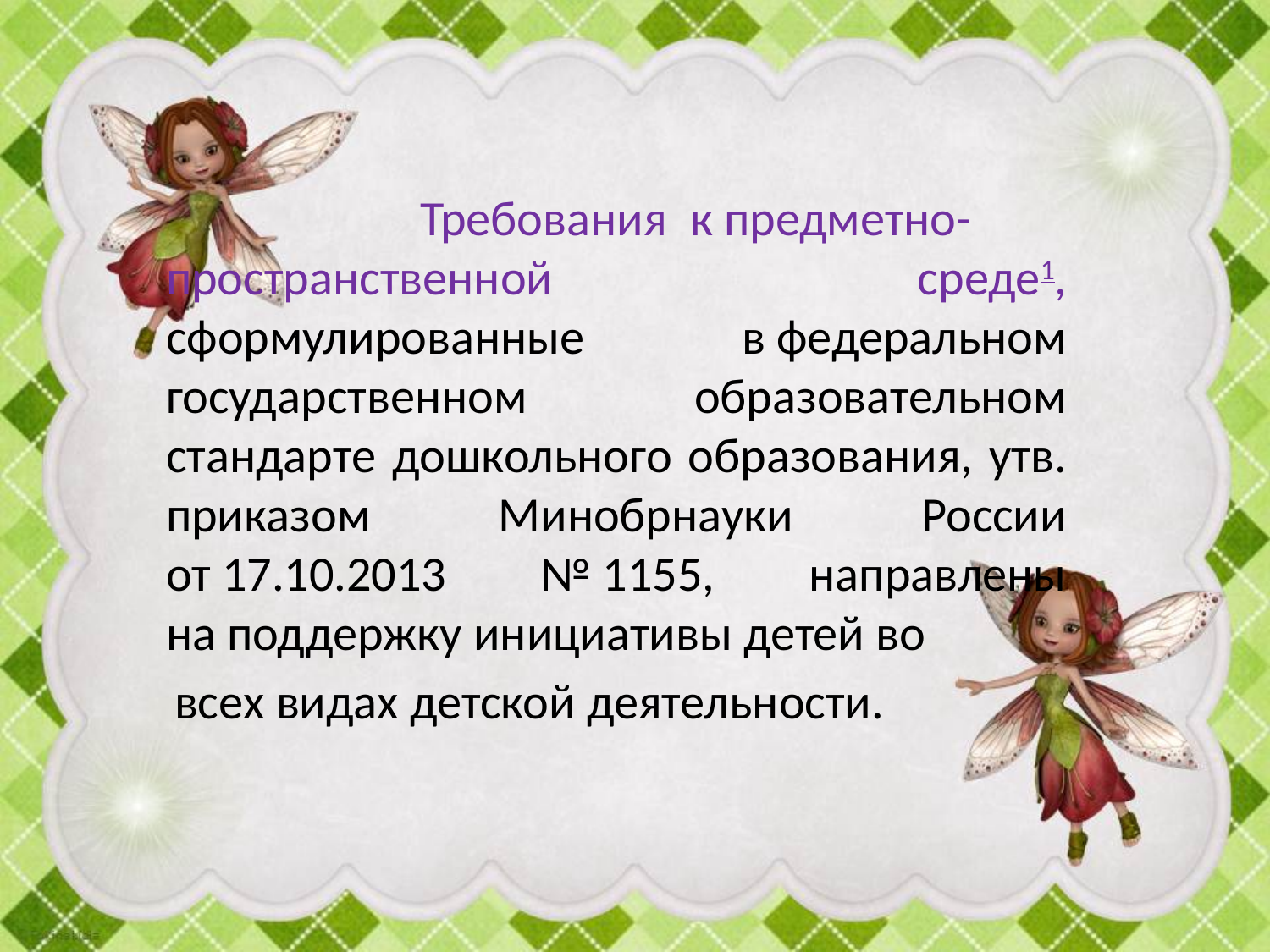

Требования к предметно-	пространственной среде1, сформулированные в федеральном государственном образовательном стандарте дошкольного образования, утв. приказом Минобрнауки России от 17.10.2013 № 1155, направлены на поддержку инициативы детей во
     всех видах детской деятельности.